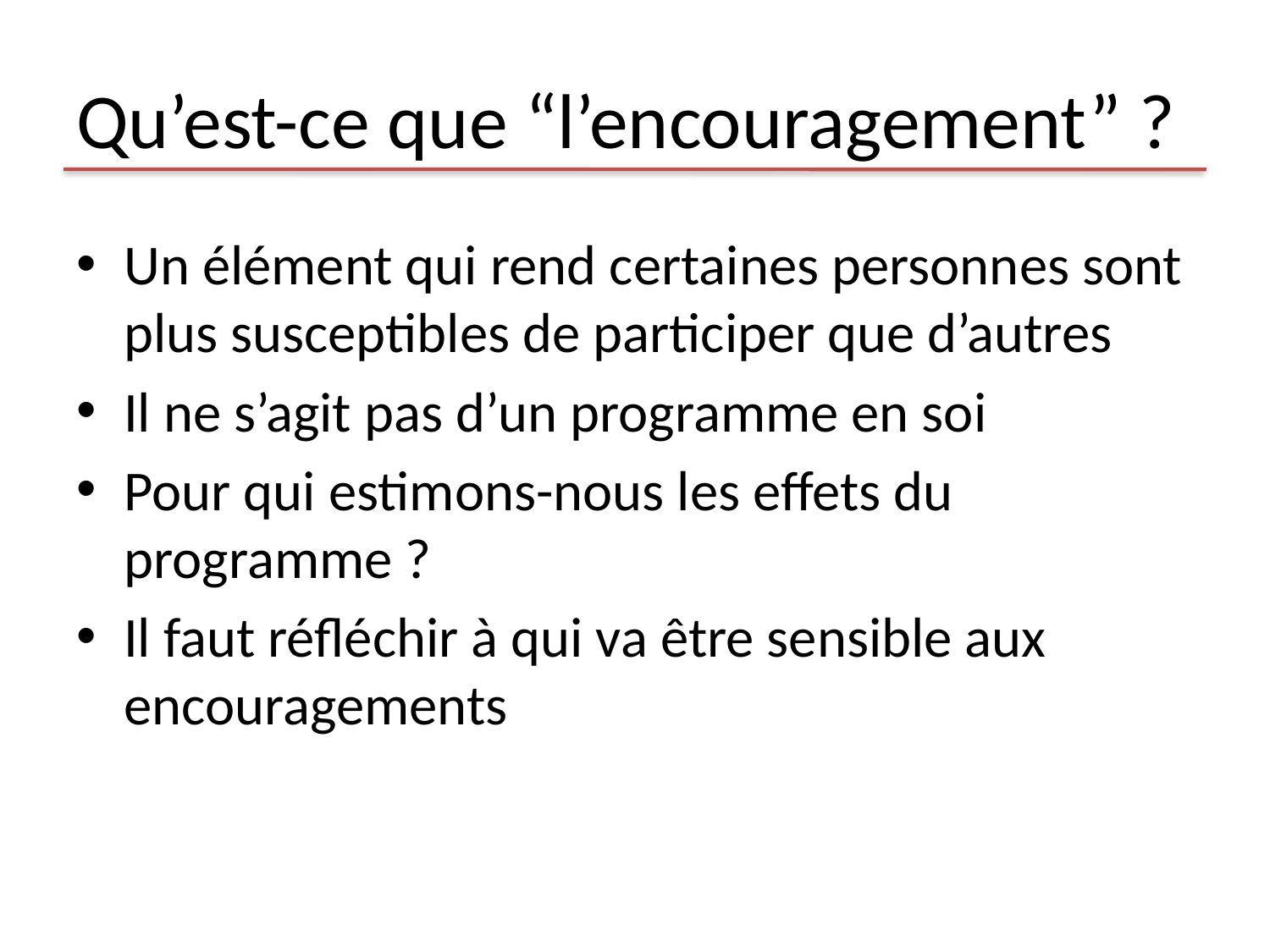

# Qu’est-ce que “l’encouragement” ?
Un élément qui rend certaines personnes sont plus susceptibles de participer que d’autres
Il ne s’agit pas d’un programme en soi
Pour qui estimons-nous les effets du programme ?
Il faut réfléchir à qui va être sensible aux encouragements